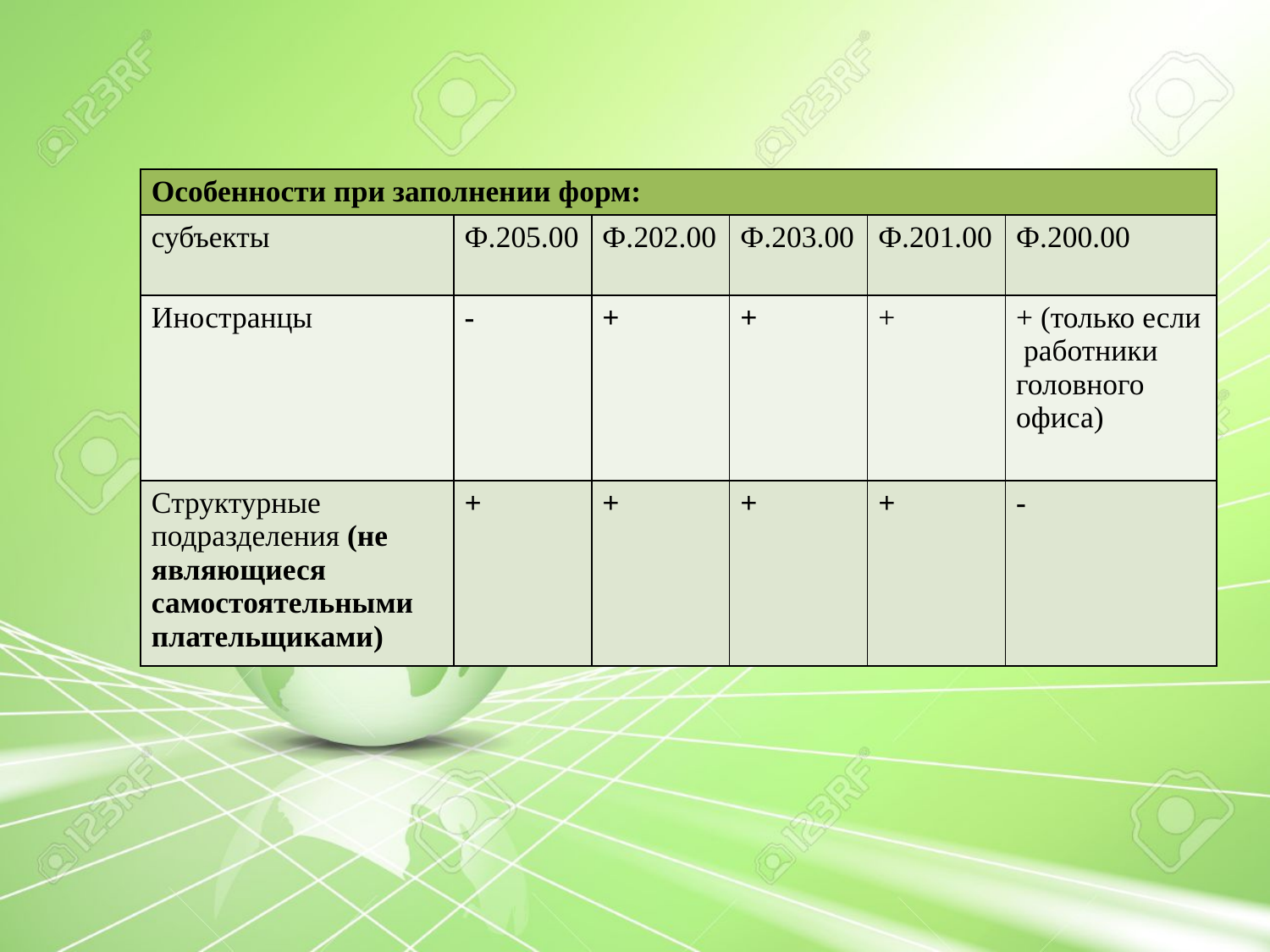

| Особенности при заполнении форм: |  |  |  |  |  |
| --- | --- | --- | --- | --- | --- |
| субъекты | Ф.205.00 | Ф.202.00 | Ф.203.00 | Ф.201.00 | Ф.200.00 |
| Иностранцы | - | + | + | + | + (только если работники головного офиса) |
| Структурные подразделения (не являющиеся самостоятельными плательщиками) | + | + | + | + | - |